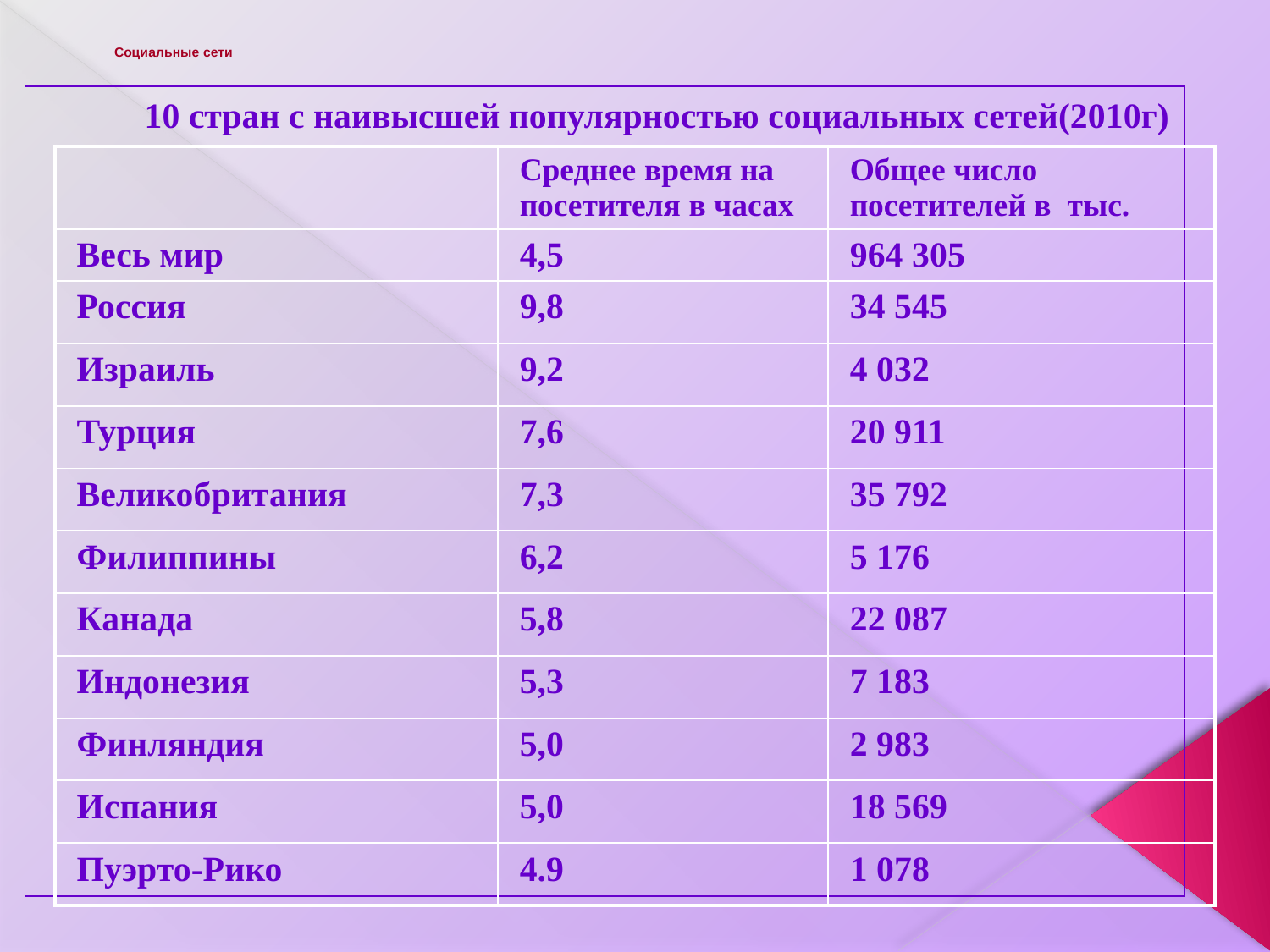

Социальные сети
           10 стран с наивысшей популярностью социальных сетей(2010г)

|  | Среднее время на посетителя в часах | Общее число посетителей в тыс. |
| --- | --- | --- |
| Весь мир | 4,5 | 964 305 |
| Россия | 9,8 | 34 545 |
| Израиль | 9,2 | 4 032 |
| Турция | 7,6 | 20 911 |
| Великобритания | 7,3 | 35 792 |
| Филиппины | 6,2 | 5 176 |
| Канада | 5,8 | 22 087 |
| Индонезия | 5,3 | 7 183 |
| Финляндия | 5,0 | 2 983 |
| Испания | 5,0 | 18 569 |
| Пуэрто-Рико | 4.9 | 1 078 |